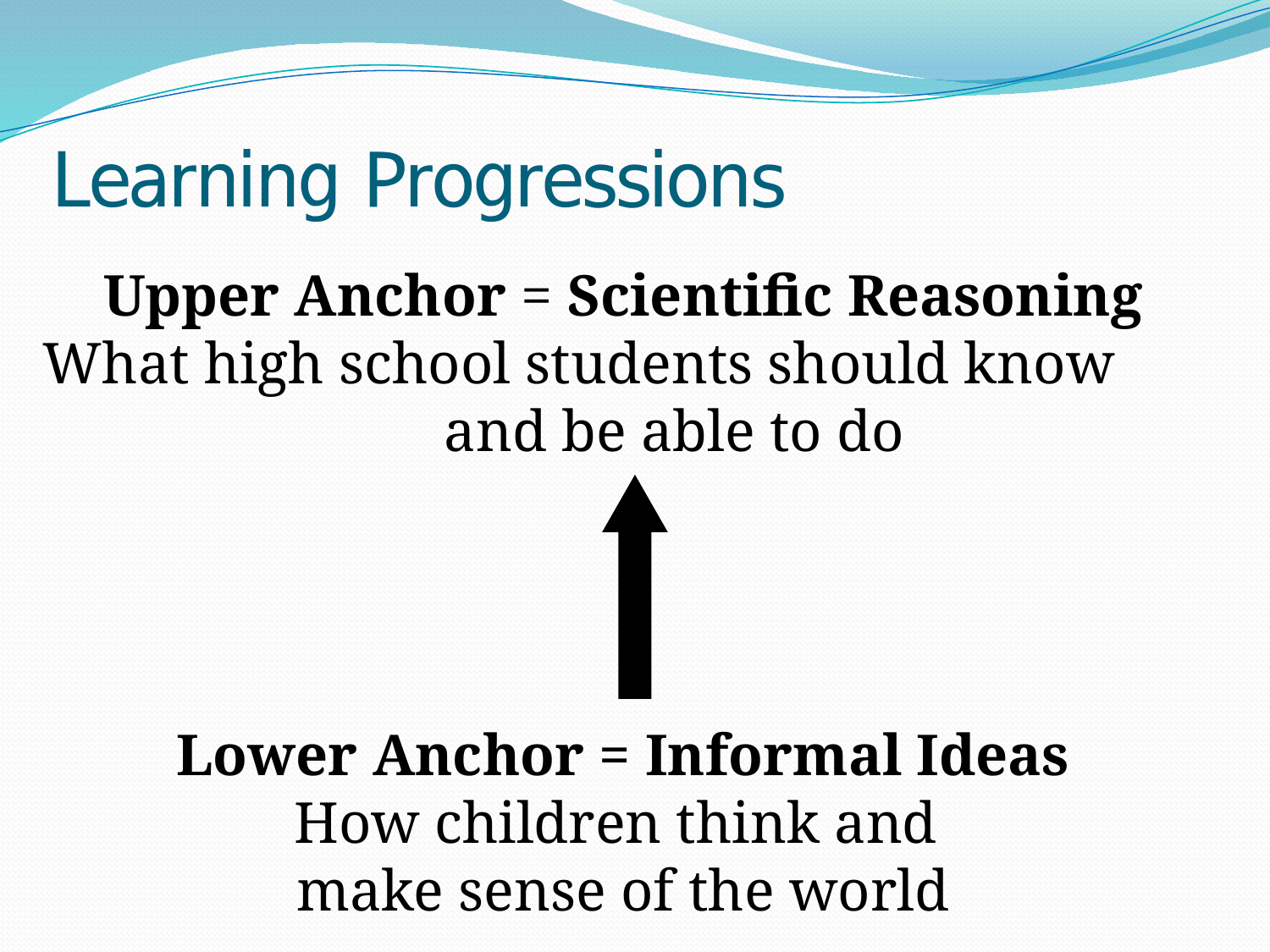

# Learning Progressions
Upper Anchor = Scientific Reasoning
What high school students should know              and be able to do

Lower Anchor = Informal Ideas
How children think and
make sense of the world